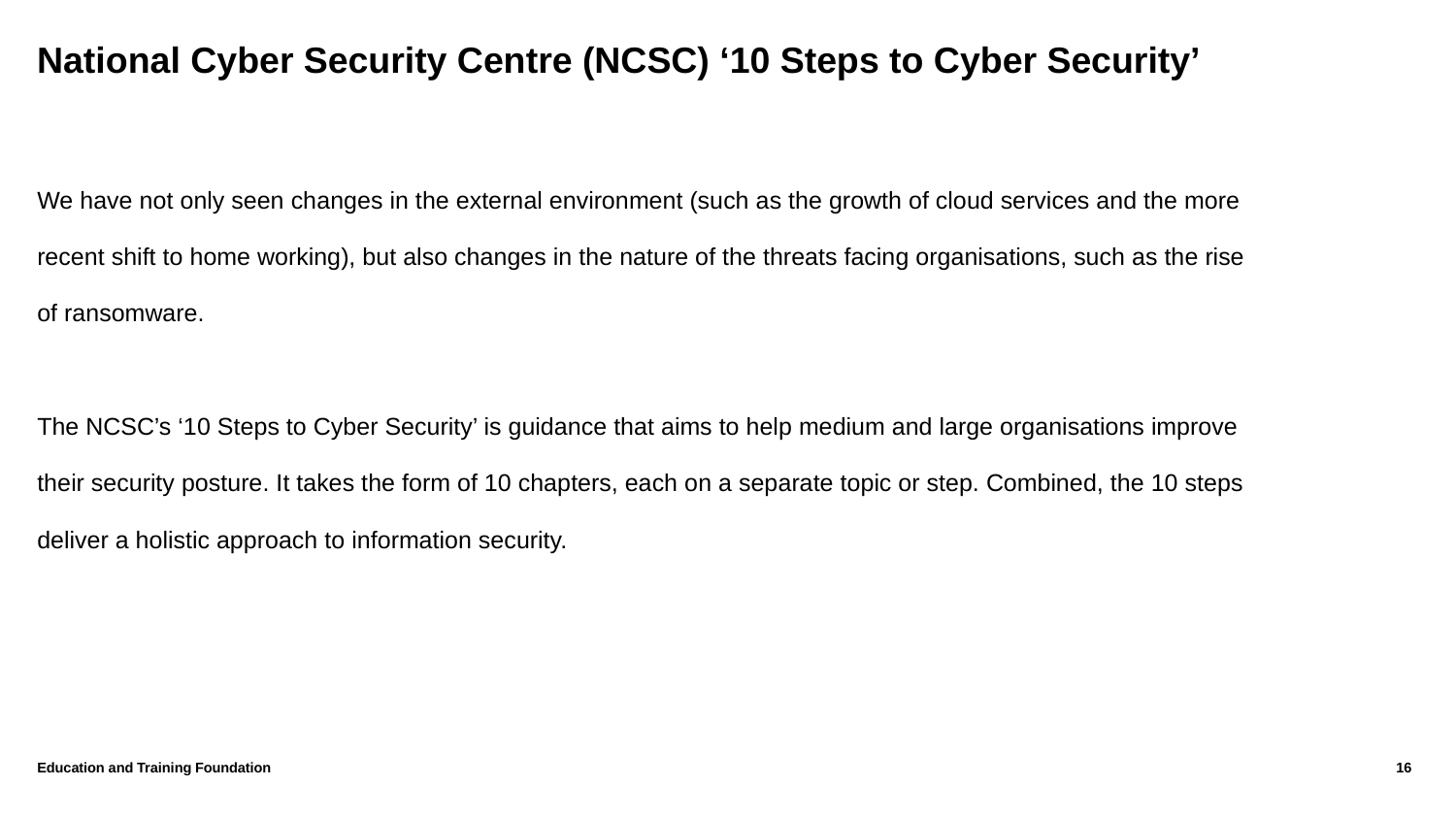

# National Cyber Security Centre (NCSC) ‘10 Steps to Cyber Security’
We have not only seen changes in the external environment (such as the growth of cloud services and the more recent shift to home working), but also changes in the nature of the threats facing organisations, such as the rise of ransomware.

The NCSC’s ‘10 Steps to Cyber Security’ is guidance that aims to help medium and large organisations improve their security posture. It takes the form of 10 chapters, each on a separate topic or step. Combined, the 10 steps deliver a holistic approach to information security.
Education and Training Foundation
16